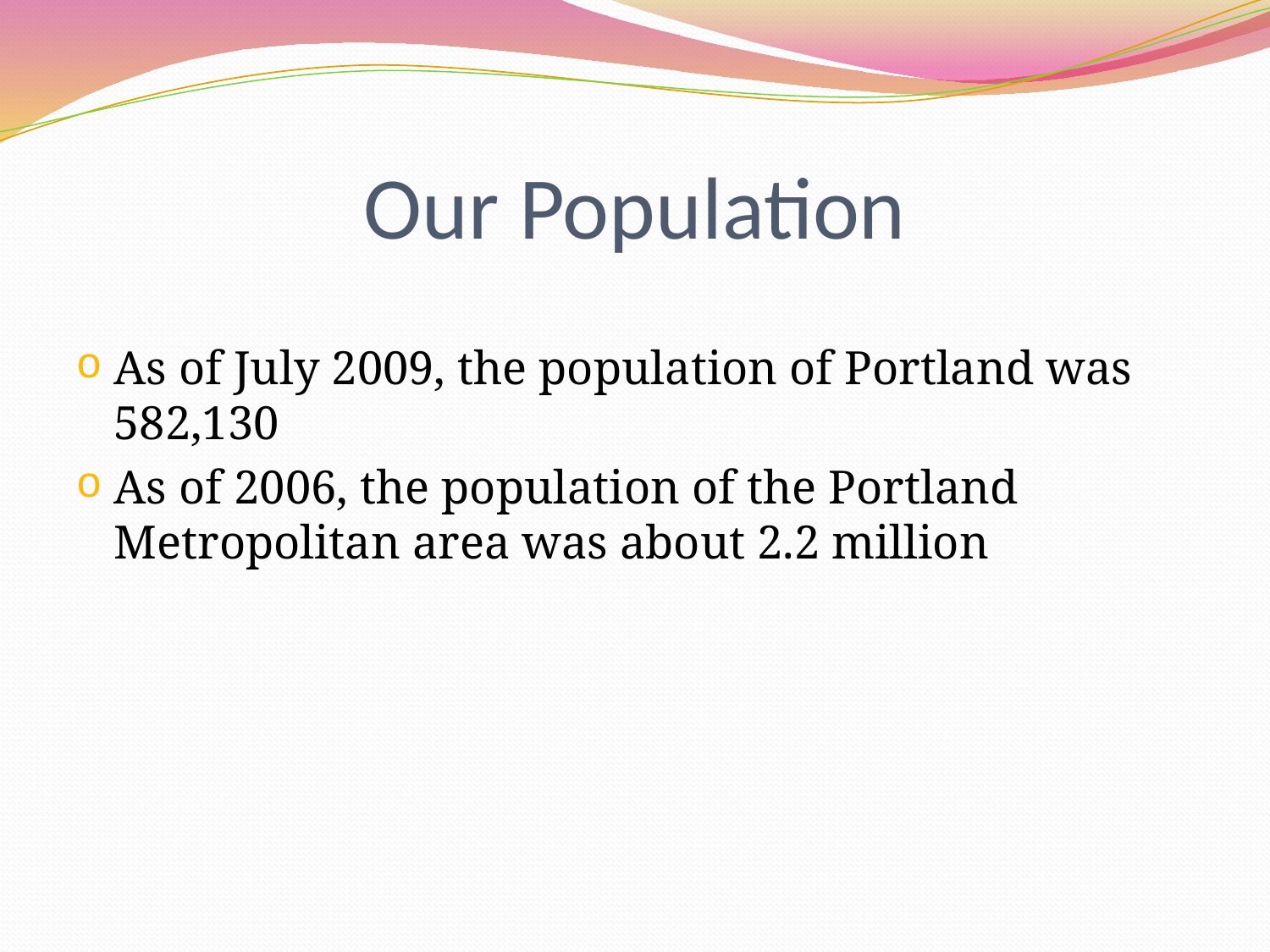

# Our Population

As of July 2009, the population of Portland was 582,130
As of 2006, the population of the Portland Metropolitan area was about 2.2 million